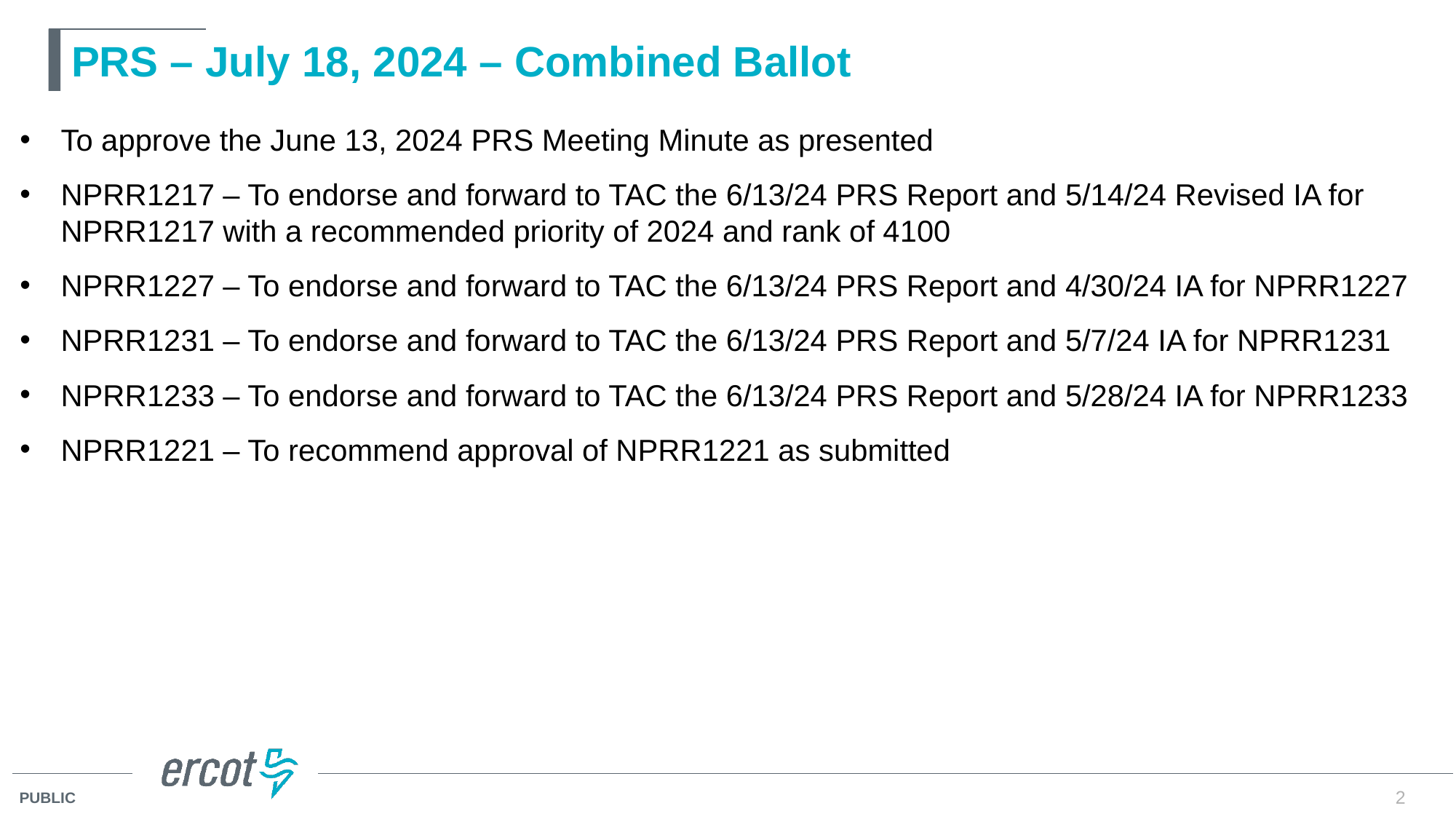

# PRS – July 18, 2024 – Combined Ballot
To approve the June 13, 2024 PRS Meeting Minute as presented
NPRR1217 – To endorse and forward to TAC the 6/13/24 PRS Report and 5/14/24 Revised IA for NPRR1217 with a recommended priority of 2024 and rank of 4100
NPRR1227 – To endorse and forward to TAC the 6/13/24 PRS Report and 4/30/24 IA for NPRR1227
NPRR1231 – To endorse and forward to TAC the 6/13/24 PRS Report and 5/7/24 IA for NPRR1231
NPRR1233 – To endorse and forward to TAC the 6/13/24 PRS Report and 5/28/24 IA for NPRR1233
NPRR1221 – To recommend approval of NPRR1221 as submitted
2